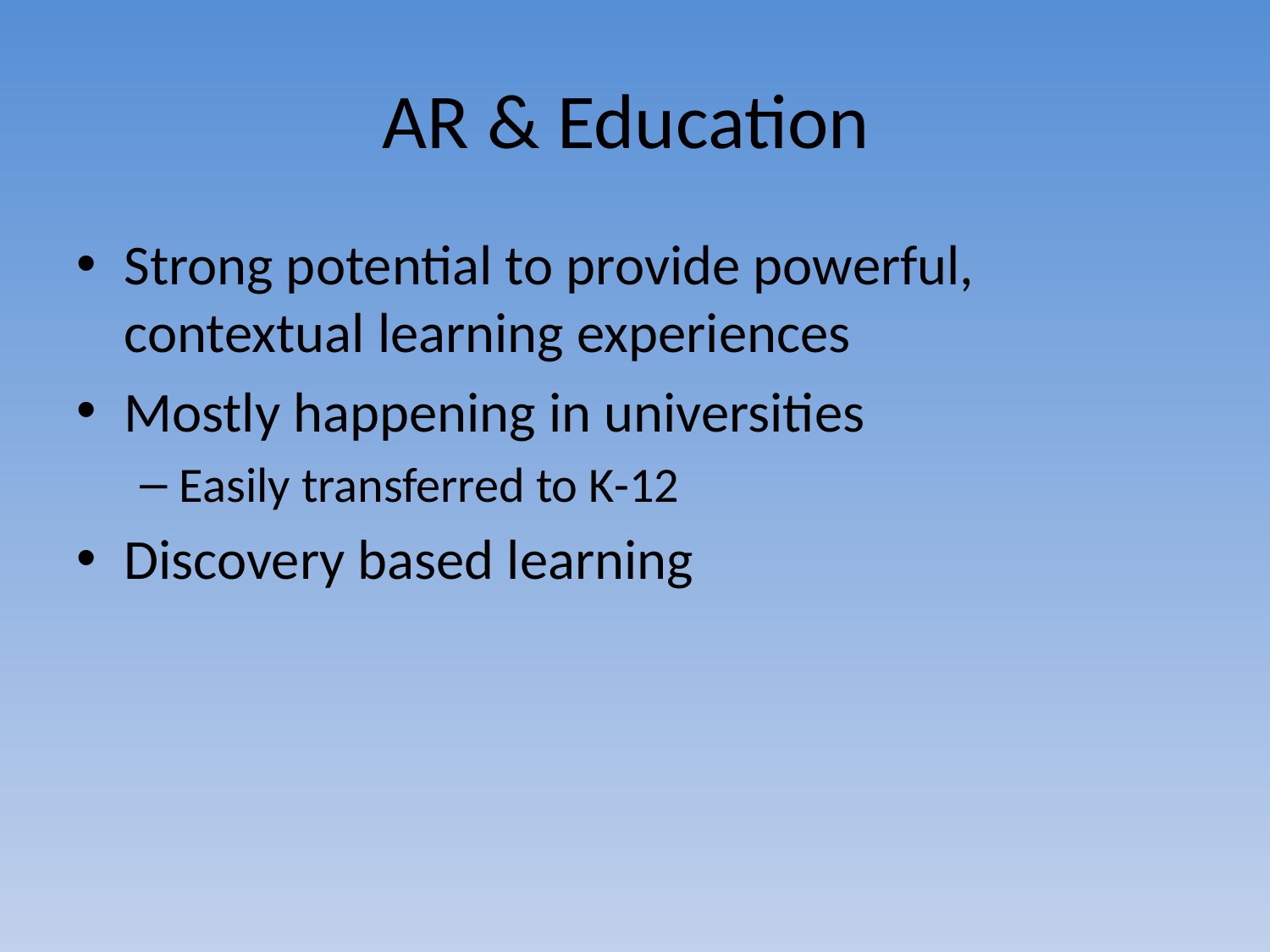

# AR & Education
Strong potential to provide powerful, contextual learning experiences
Mostly happening in universities
Easily transferred to K-12
Discovery based learning